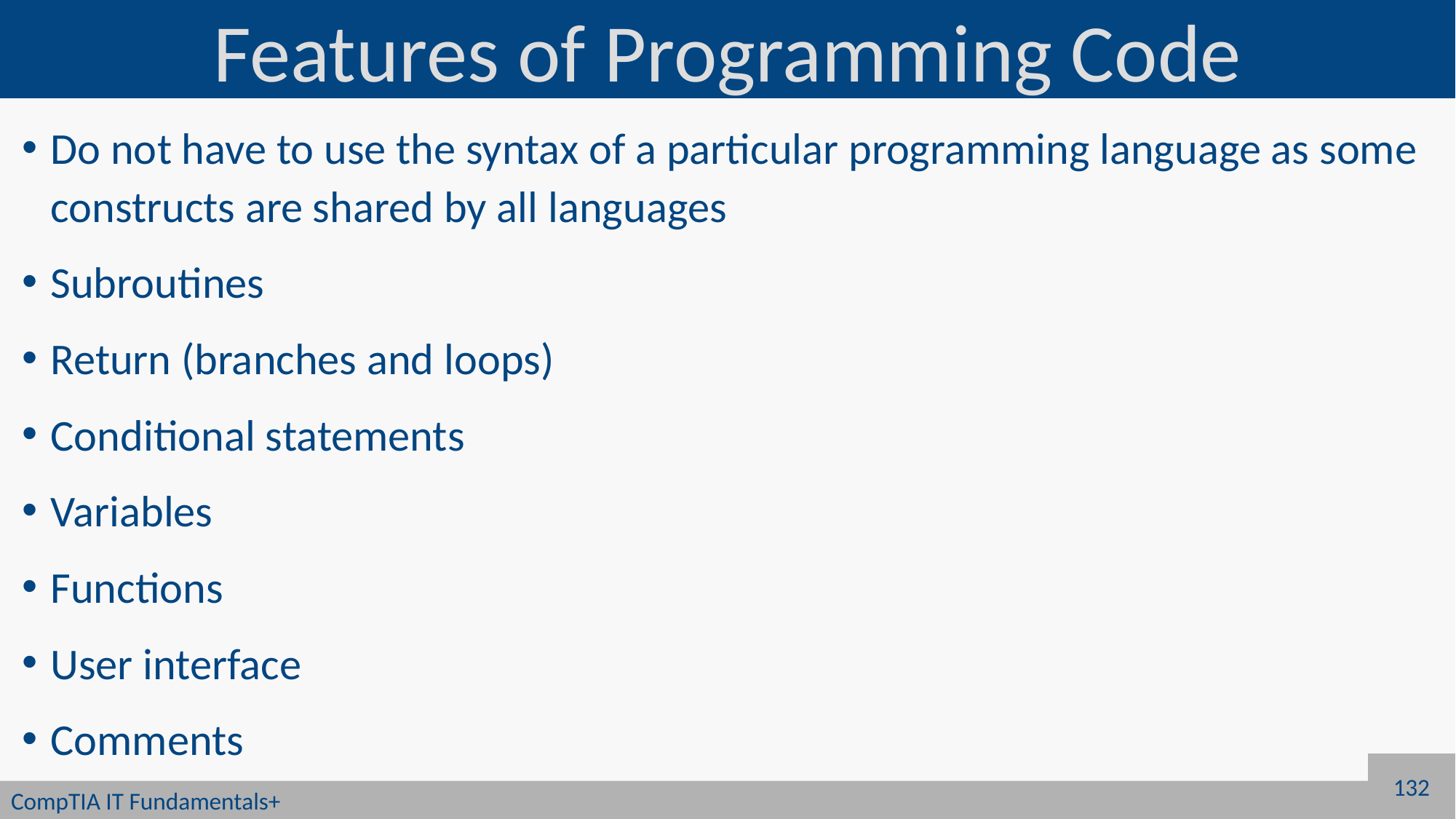

# Features of Programming Code
Do not have to use the syntax of a particular programming language as some constructs are shared by all languages
Subroutines
Return (branches and loops)
Conditional statements
Variables
Functions
User interface
Comments

132
CompTIA IT Fundamentals+